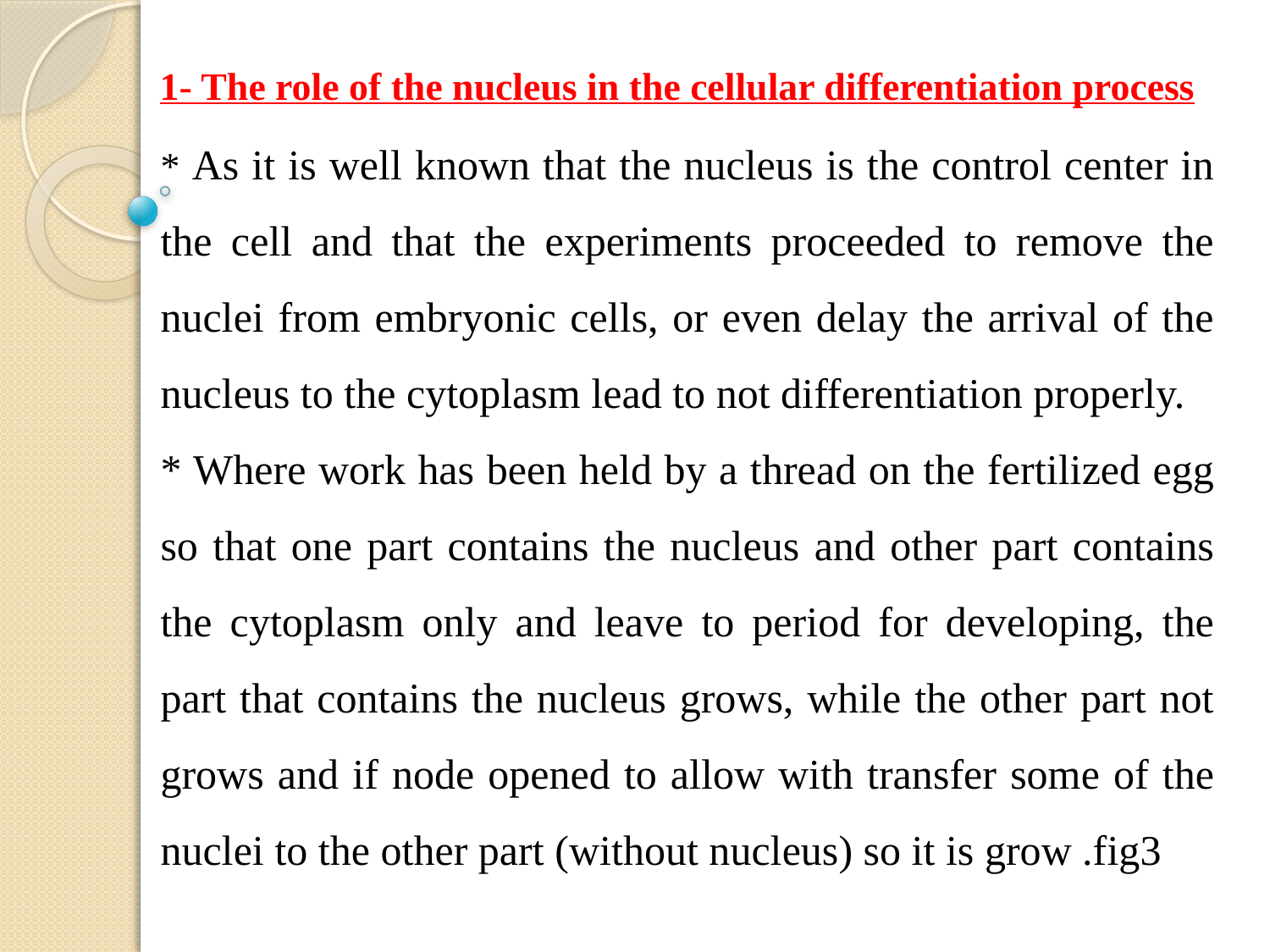

1- The role of the nucleus in the cellular differentiation process
* As it is well known that the nucleus is the control center in the cell and that the experiments proceeded to remove the nuclei from embryonic cells, or even delay the arrival of the nucleus to the cytoplasm lead to not differentiation properly.
* Where work has been held by a thread on the fertilized egg so that one part contains the nucleus and other part contains the cytoplasm only and leave to period for developing, the part that contains the nucleus grows, while the other part not grows and if node opened to allow with transfer some of the nuclei to the other part (without nucleus) so it is grow .fig3